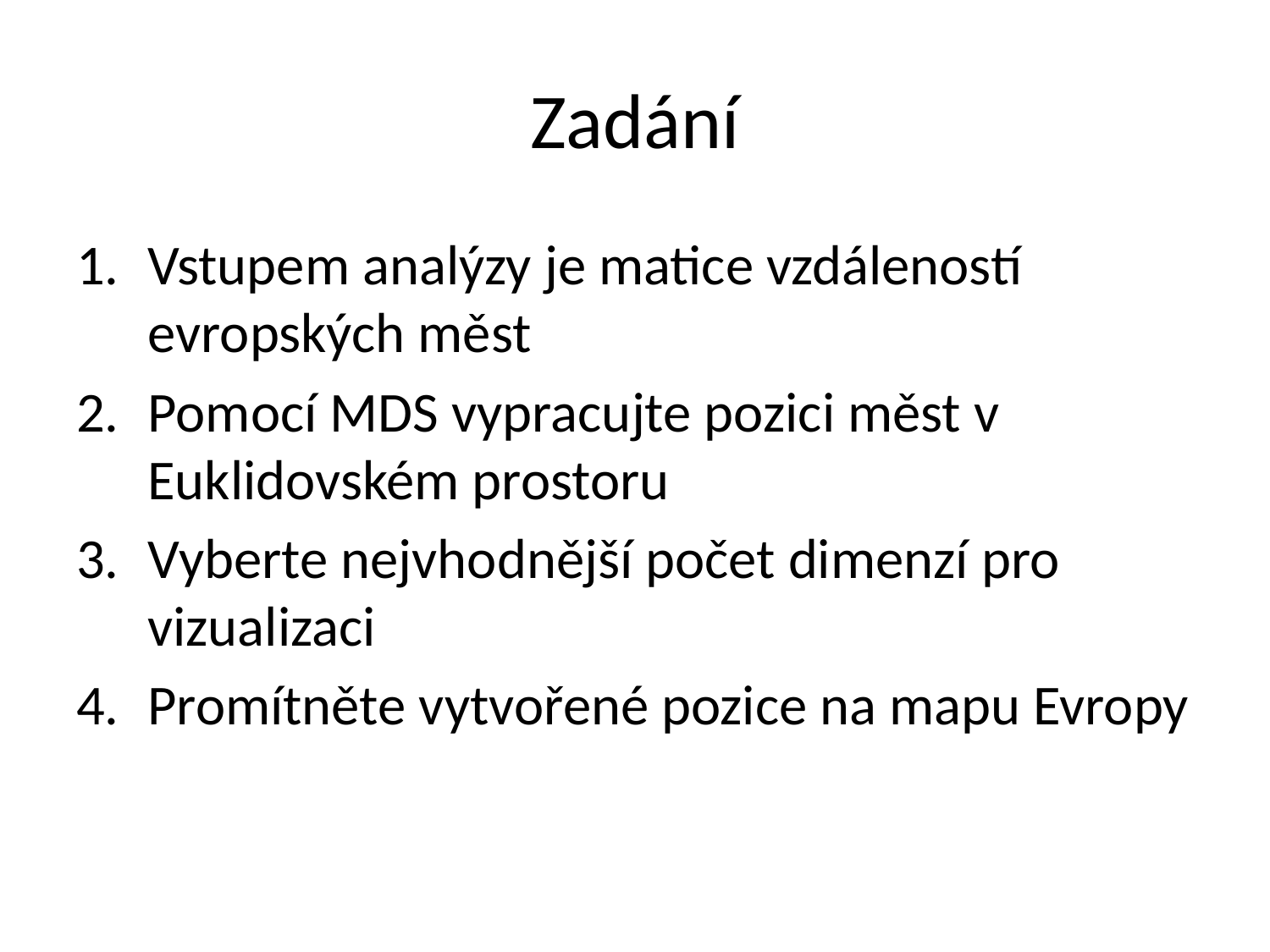

# Zadání
Vstupem analýzy je matice vzdáleností evropských měst
Pomocí MDS vypracujte pozici měst v Euklidovském prostoru
Vyberte nejvhodnější počet dimenzí pro vizualizaci
Promítněte vytvořené pozice na mapu Evropy